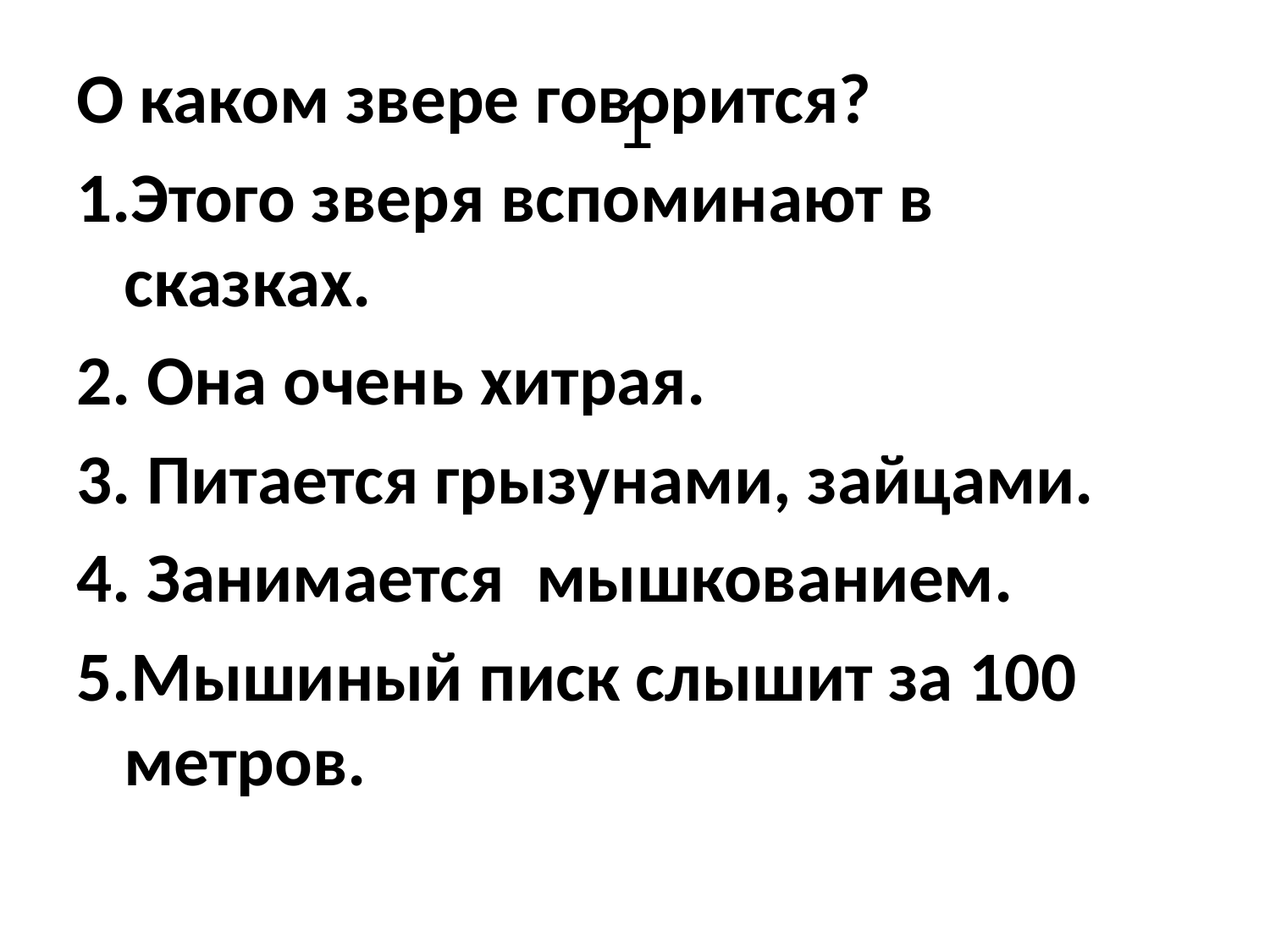

# 1
О каком звере говорится?
1.Этого зверя вспоминают в сказках.
2. Она очень хитрая.
3. Питается грызунами, зайцами.
4. Занимается  мышкованием.
5.Мышиный писк слышит за 100 метров.